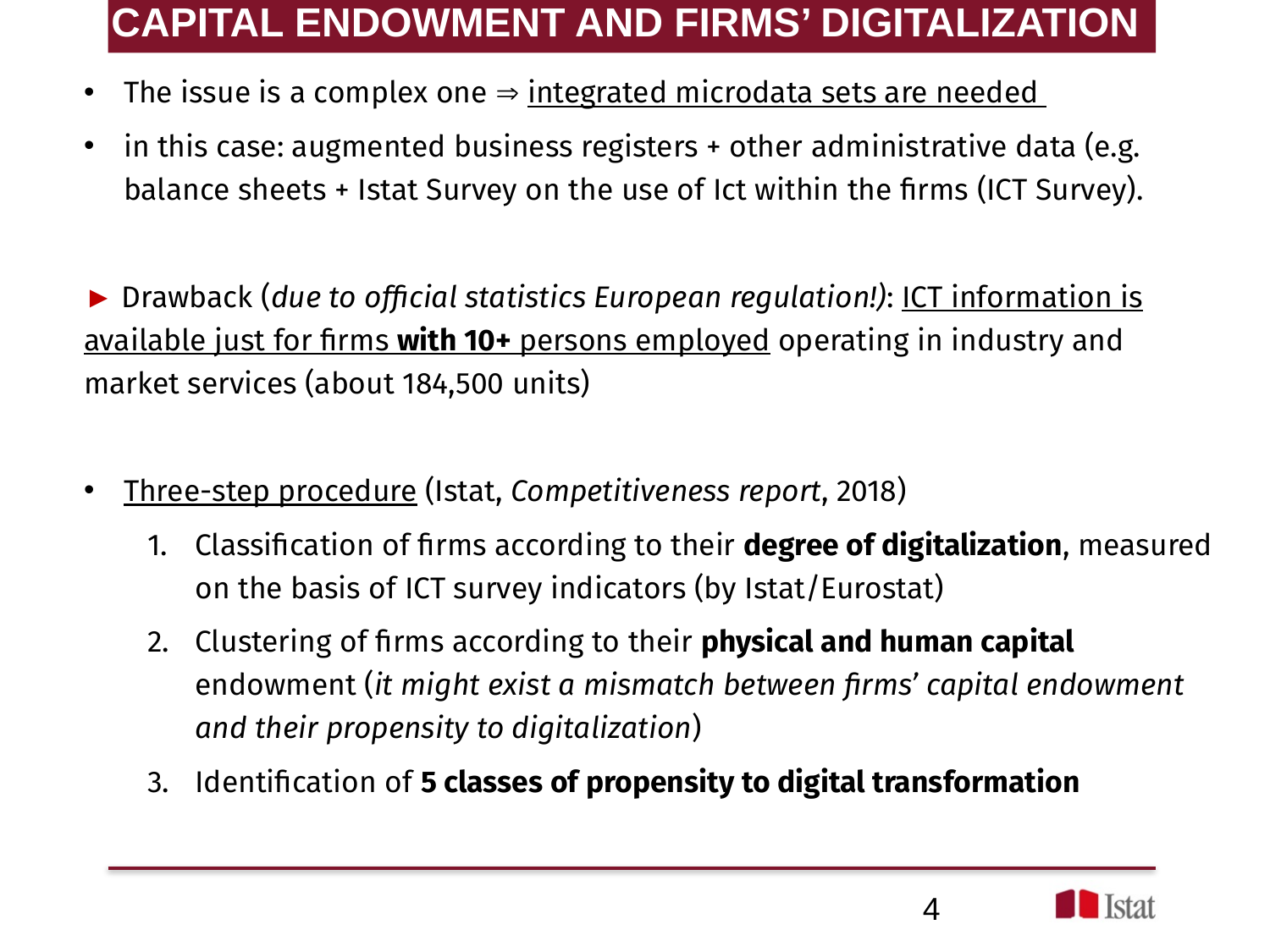

CAPITAL ENDOWMENT AND FIRMS’ DIGITALIZATION
The issue is a complex one ⇒ integrated microdata sets are needed
in this case: augmented business registers + other administrative data (e.g. balance sheets + Istat Survey on the use of Ict within the firms (ICT Survey).

► Drawback (due to official statistics European regulation!): ICT information is available just for firms with 10+ persons employed operating in industry and market services (about 184,500 units)

Three-step procedure (Istat, Competitiveness report, 2018)
Classification of firms according to their degree of digitalization, measured on the basis of ICT survey indicators (by Istat/Eurostat)
Clustering of firms according to their physical and human capital endowment (it might exist a mismatch between firms’ capital endowment and their propensity to digitalization)
Identification of 5 classes of propensity to digital transformation

4